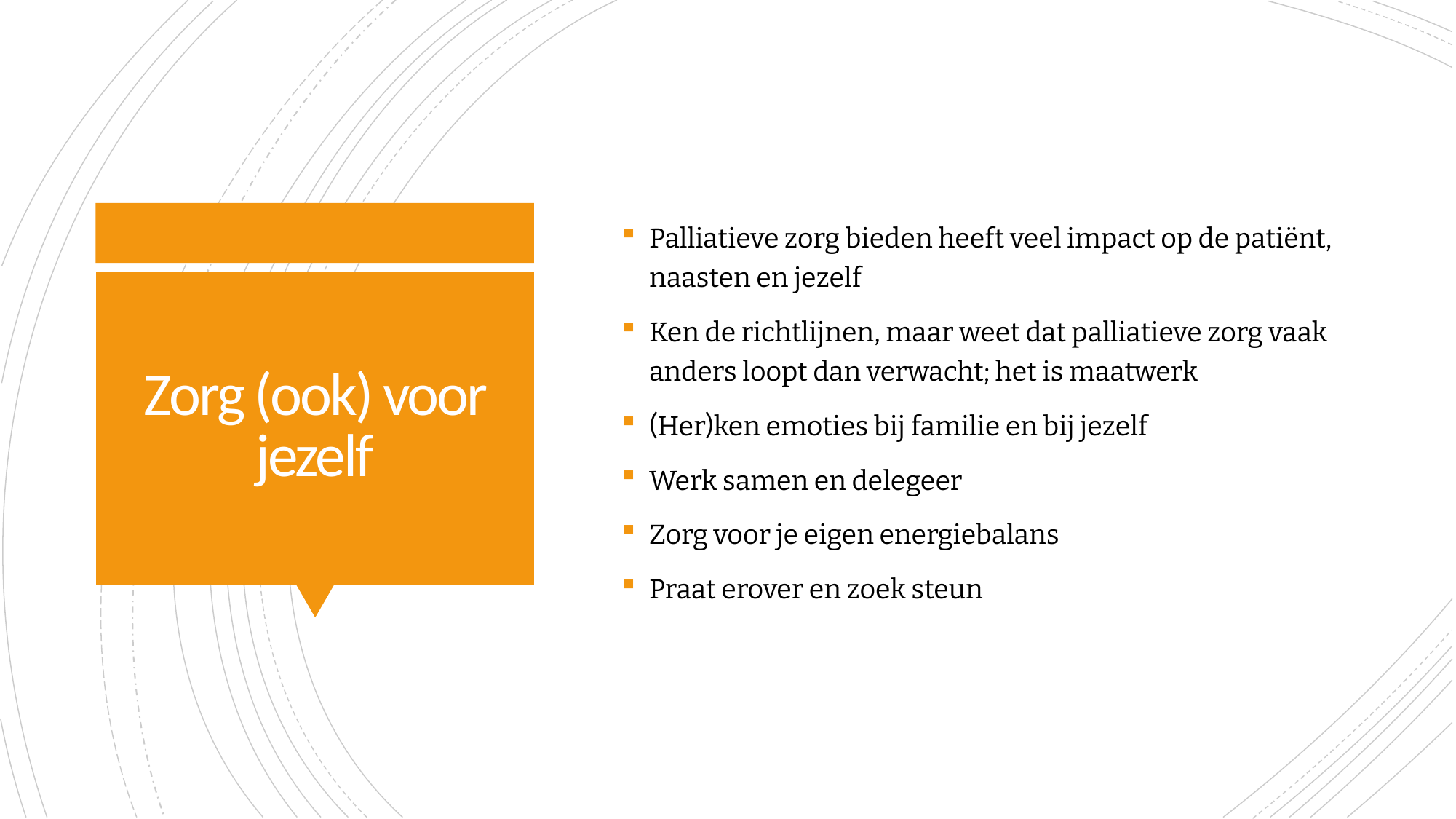

Palliatieve zorg bieden heeft veel impact op de patiënt, naasten en jezelf
Ken de richtlijnen, maar weet dat palliatieve zorg vaak anders loopt dan verwacht; het is maatwerk
(Her)ken emoties bij familie en bij jezelf
Werk samen en delegeer
Zorg voor je eigen energiebalans
Praat erover en zoek steun
# Zorg (ook) voor jezelf